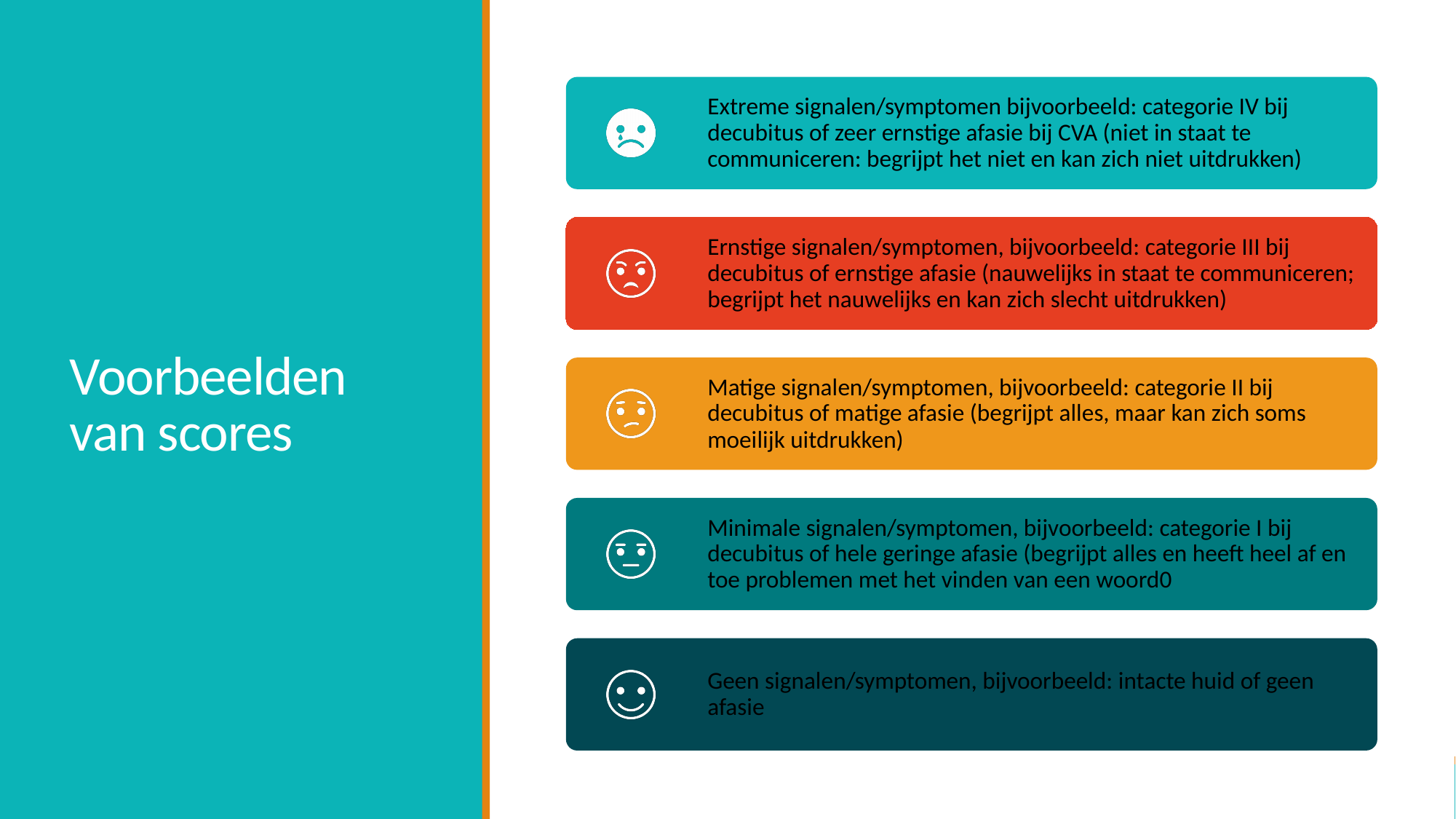

# Voorbeelden van scores
Extreme signalen/symptomen bijvoorbeeld: categorie IV bij decubitus of zeer ernstige afasie bij CVA (niet in staat te communiceren: begrijpt het niet en kan zich niet uitdrukken)
Ernstige signalen/symptomen, bijvoorbeeld: categorie III bij decubitus of ernstige afasie (nauwelijks in staat te communiceren; begrijpt het nauwelijks en kan zich slecht uitdrukken)
Matige signalen/symptomen, bijvoorbeeld: categorie II bij decubitus of matige afasie (begrijpt alles, maar kan zich soms moeilijk uitdrukken)
Minimale signalen/symptomen, bijvoorbeeld: categorie I bij decubitus of hele geringe afasie (begrijpt alles en heeft heel af en toe problemen met het vinden van een woord0
Geen signalen/symptomen, bijvoorbeeld: intacte huid of geen afasie